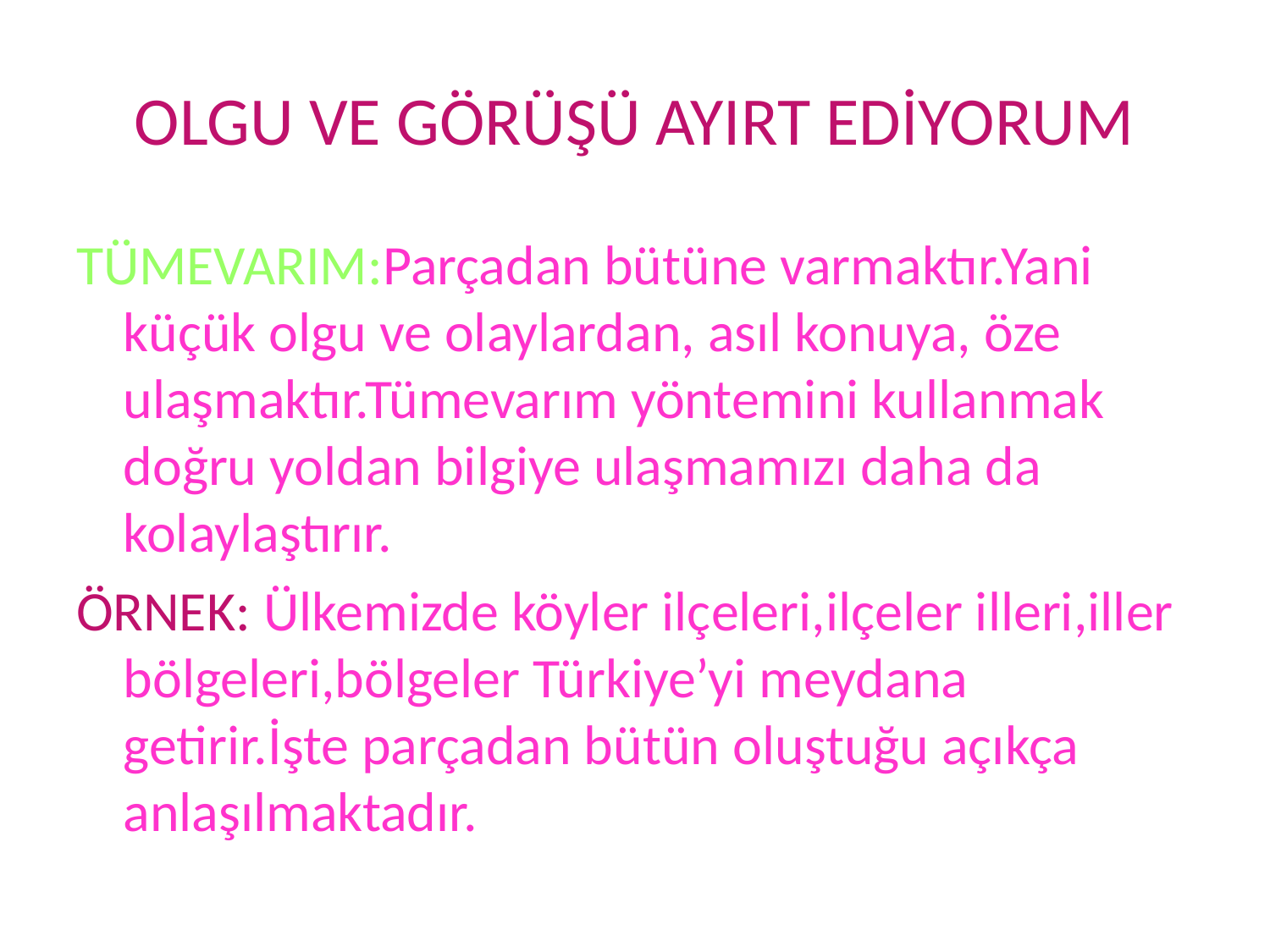

# OLGU VE GÖRÜŞÜ AYIRT EDİYORUM
TÜMEVARIM:Parçadan bütüne varmaktır.Yani küçük olgu ve olaylardan, asıl konuya, öze ulaşmaktır.Tümevarım yöntemini kullanmak doğru yoldan bilgiye ulaşmamızı daha da kolaylaştırır.
ÖRNEK: Ülkemizde köyler ilçeleri,ilçeler illeri,iller bölgeleri,bölgeler Türkiye’yi meydana getirir.İşte parçadan bütün oluştuğu açıkça anlaşılmaktadır.